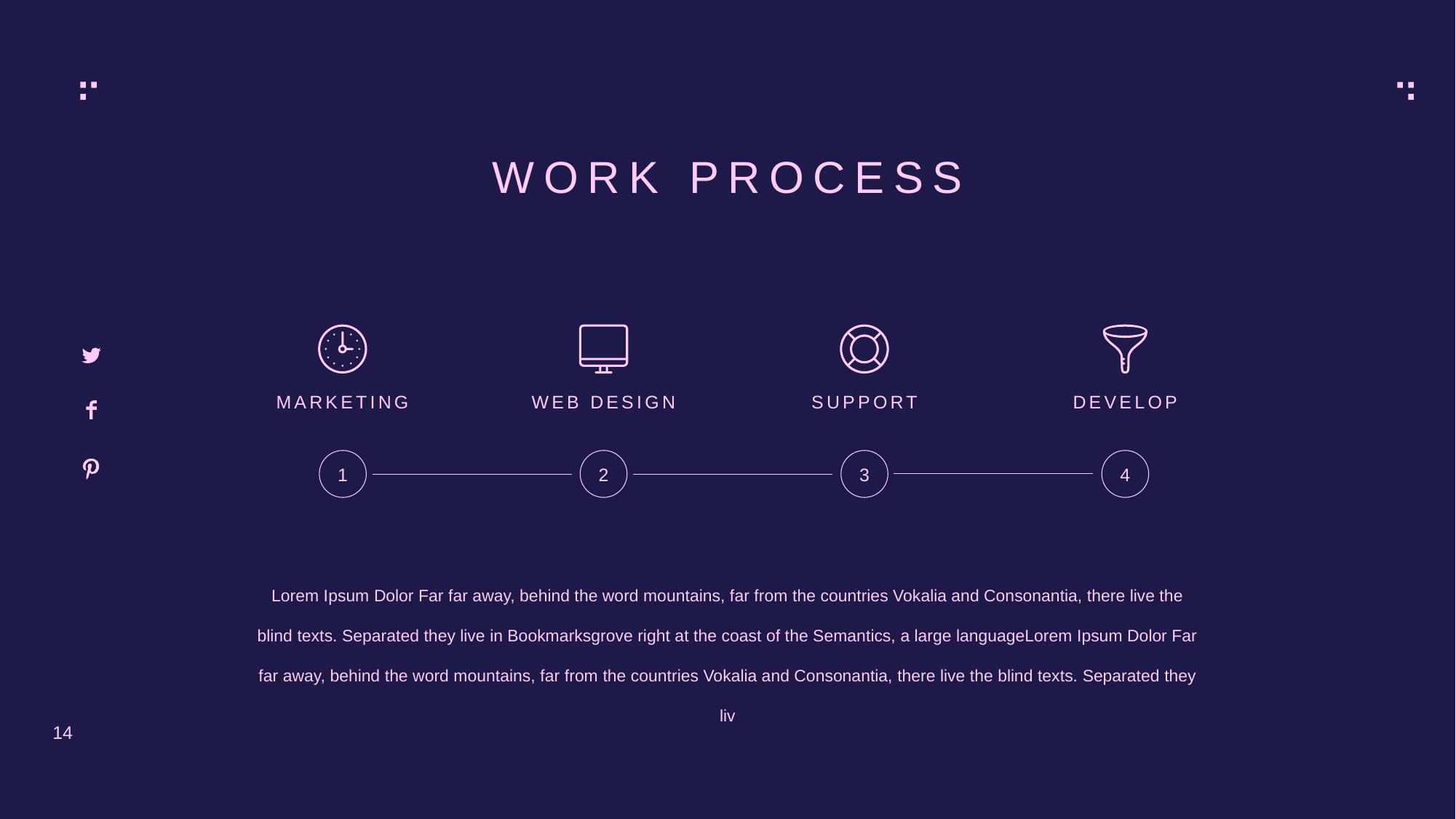

WORK PROCESS
e7d195523061f1c0c2b73831c94a3edc981f60e396d3e182073EE1468018468A7F192AE5E5CD515B6C3125F8AF6E4EE646174E8CF0B46FD19828DCE8CDA3B3A044A74F0E769C5FA8CB87AB6FC303C8BA3785FAC64AF5424764E128FECAE4CC72BD54E486F2F2A60F51B8A1D54097D49F626B96969F5CCE921267A92A2F22AC8A839D5EE3DCAA21587D0441DCE9CD8276

DEVELOP

MARKETING

WEB DESIGN

SUPPORT
1
2
3
4
Lorem Ipsum Dolor Far far away, behind the word mountains, far from the countries Vokalia and Consonantia, there live the blind texts. Separated they live in Bookmarksgrove right at the coast of the Semantics, a large languageLorem Ipsum Dolor Far far away, behind the word mountains, far from the countries Vokalia and Consonantia, there live the blind texts. Separated they liv